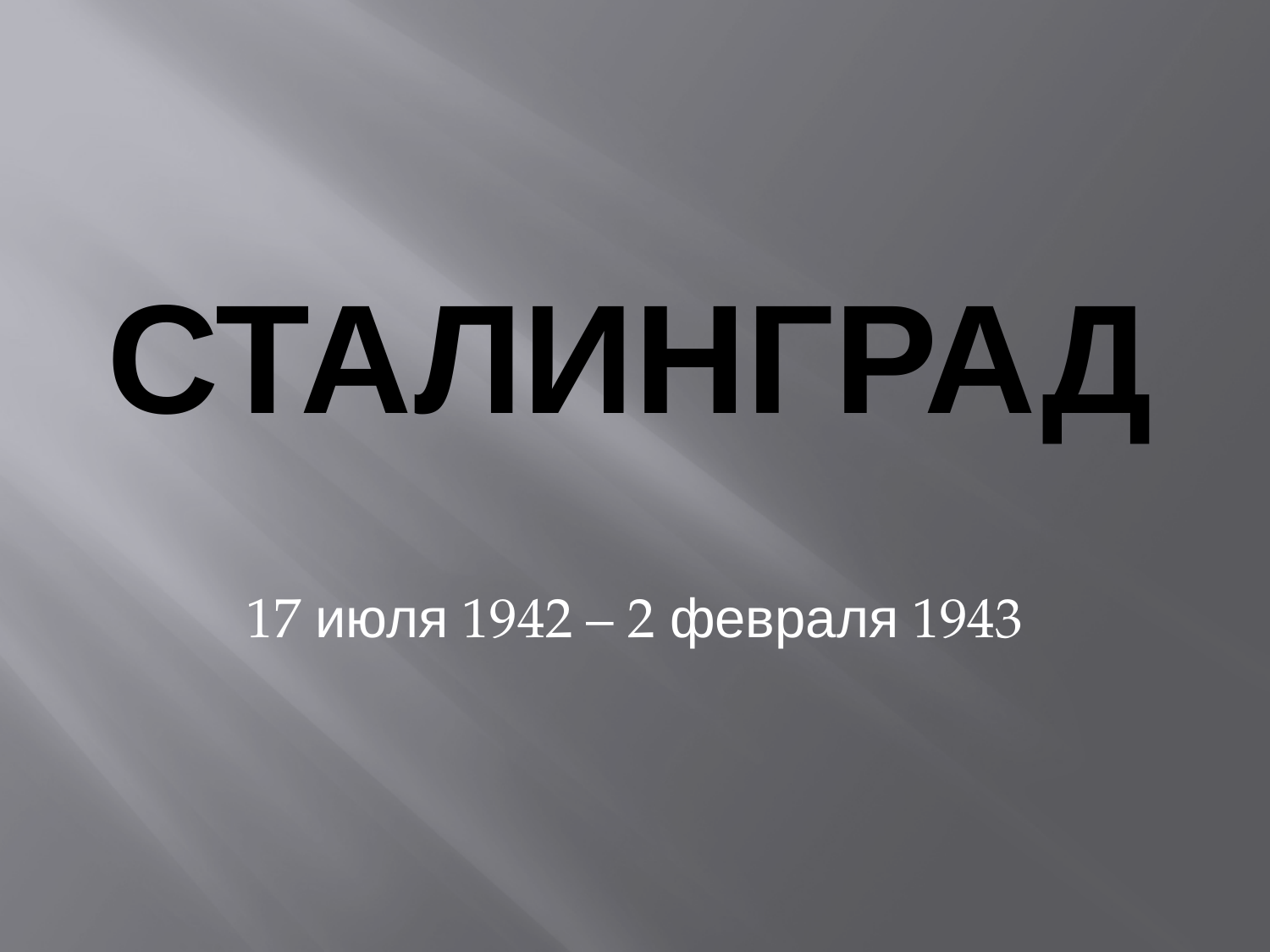

# Сталинград
17 июля 1942 – 2 февраля 1943